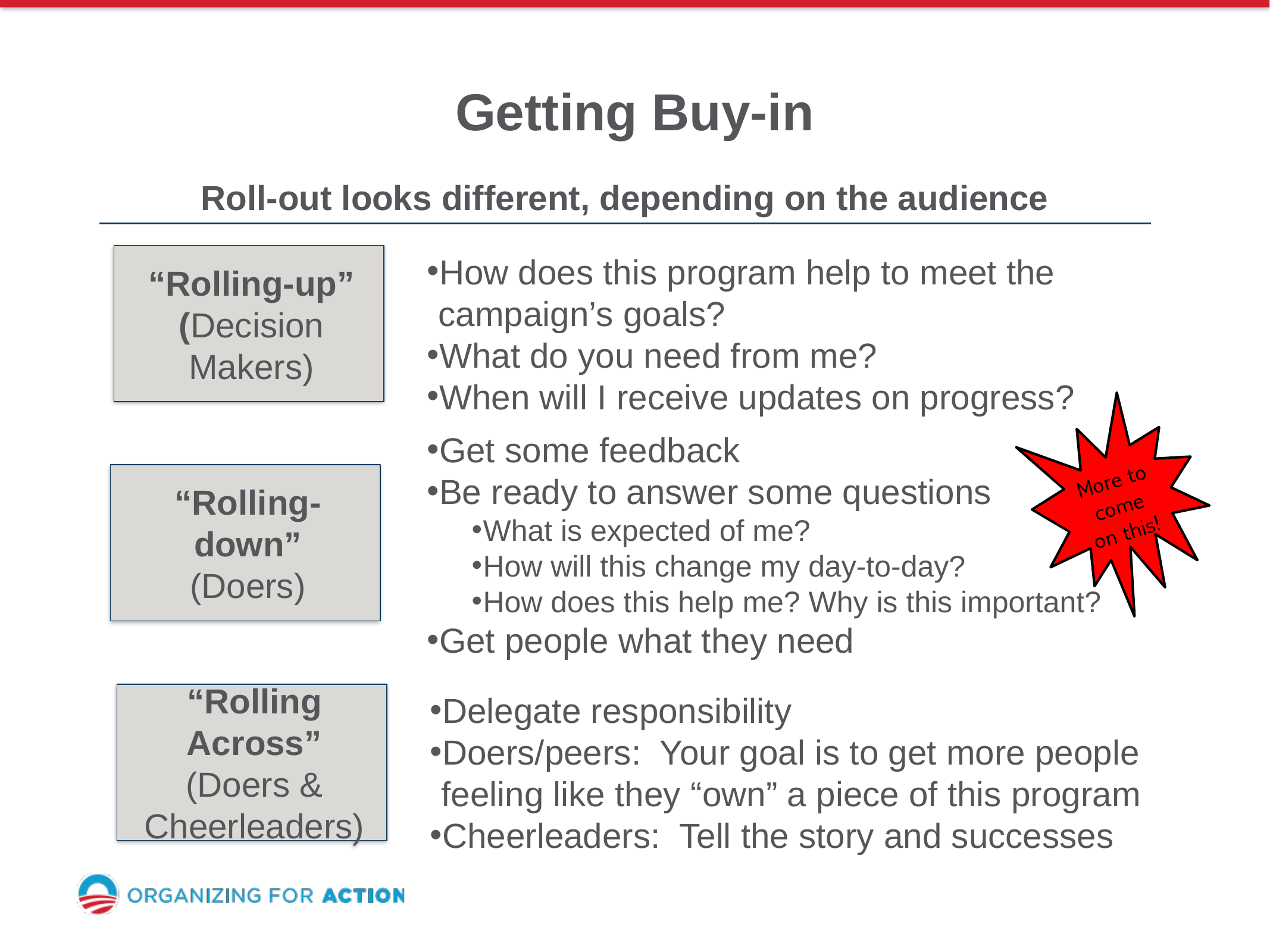

Getting Buy-in
Roll-out looks different, depending on the audience
“Rolling-up” (Decision Makers)
How does this program help to meet the campaign’s goals?
What do you need from me?
When will I receive updates on progress?
More to come on this!
Get some feedback
Be ready to answer some questions
What is expected of me?
How will this change my day-to-day?
How does this help me? Why is this important?
Get people what they need
“Rolling-down”
(Doers)
“Rolling Across”
(Doers & Cheerleaders)
Delegate responsibility
Doers/peers:  Your goal is to get more people feeling like they “own” a piece of this program
Cheerleaders:  Tell the story and successes